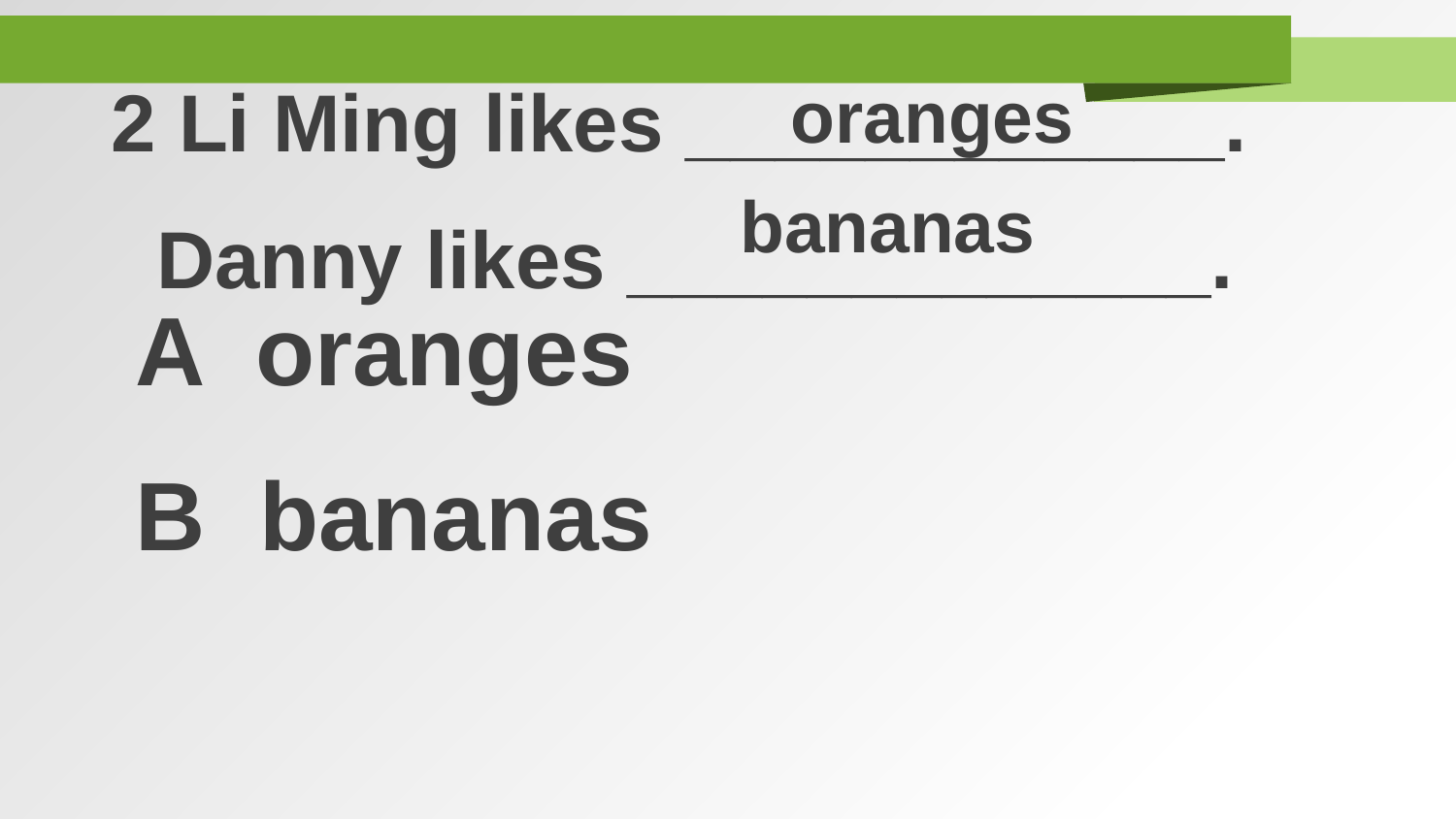

#
oranges
2 Li Ming likes ____________.
  Danny likes _____________.

 bananas
A  oranges
B  bananas